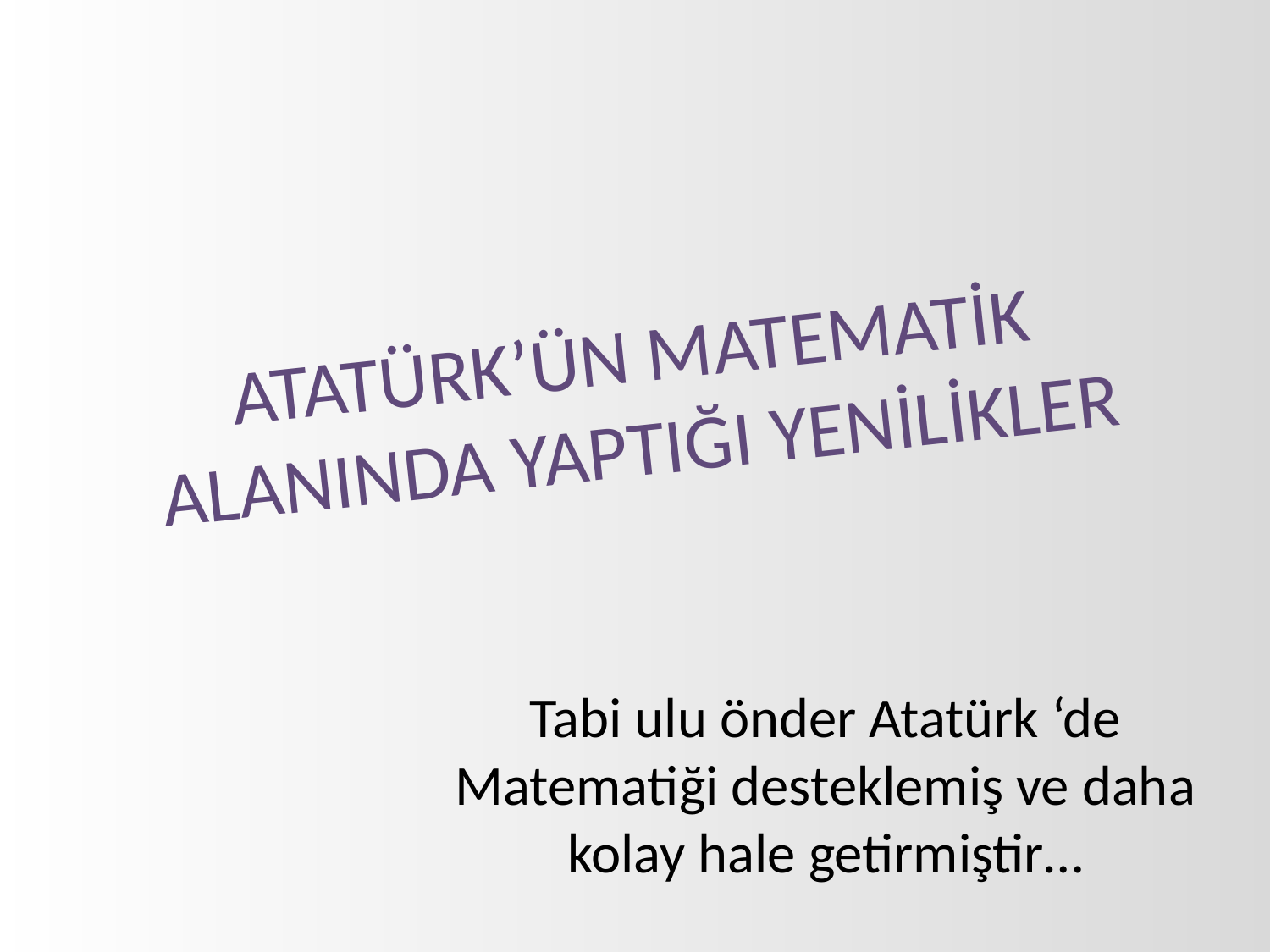

# ATATÜRK’ÜN MATEMATİK ALANINDA YAPTIĞI YENİLİKLER
Tabi ulu önder Atatürk ‘de Matematiği desteklemiş ve daha kolay hale getirmiştir…